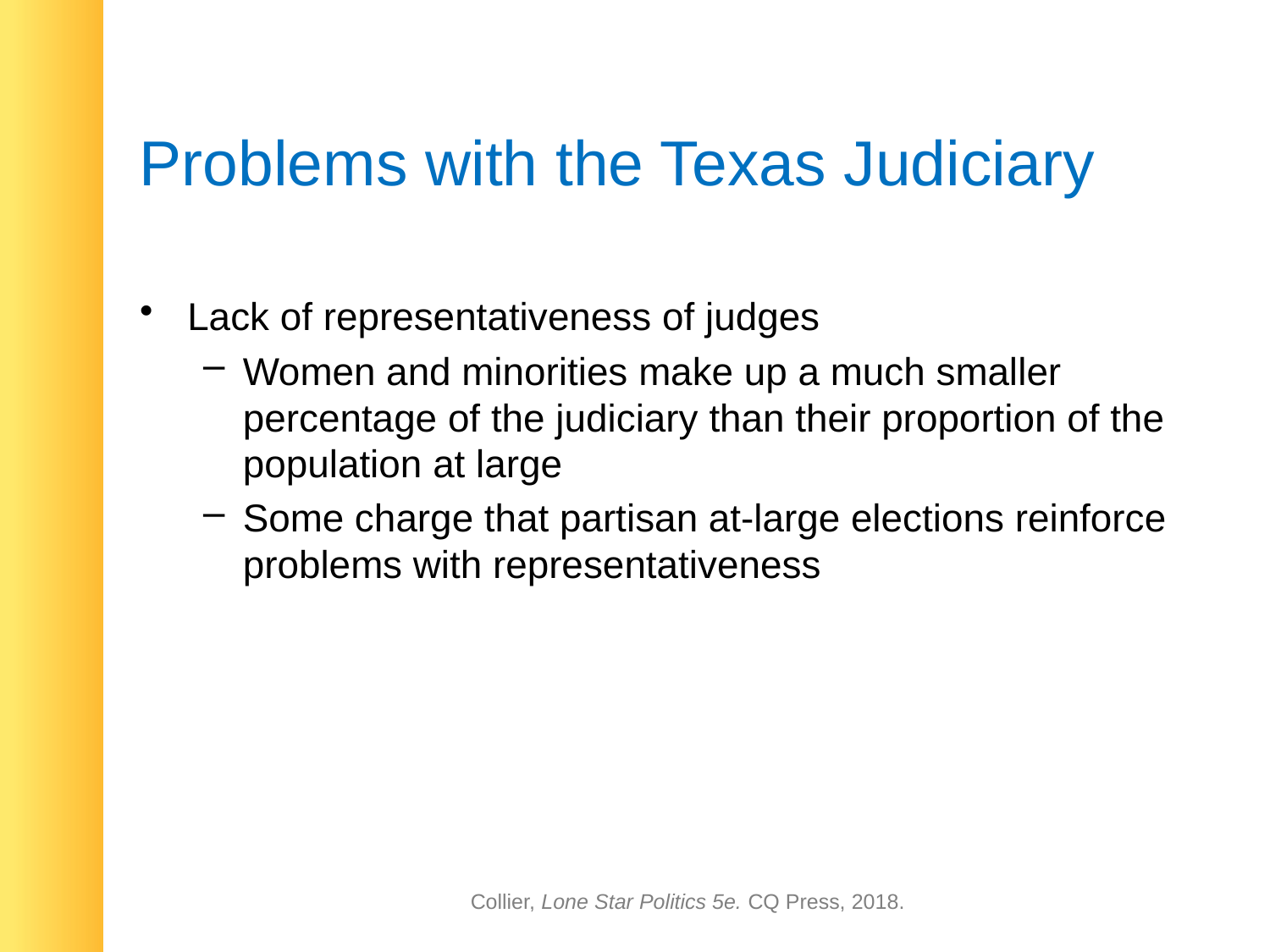

# Problems with the Texas Judiciary
Lack of representativeness of judges
Women and minorities make up a much smaller percentage of the judiciary than their proportion of the population at large
Some charge that partisan at-large elections reinforce problems with representativeness
Collier, Lone Star Politics 5e. CQ Press, 2018.